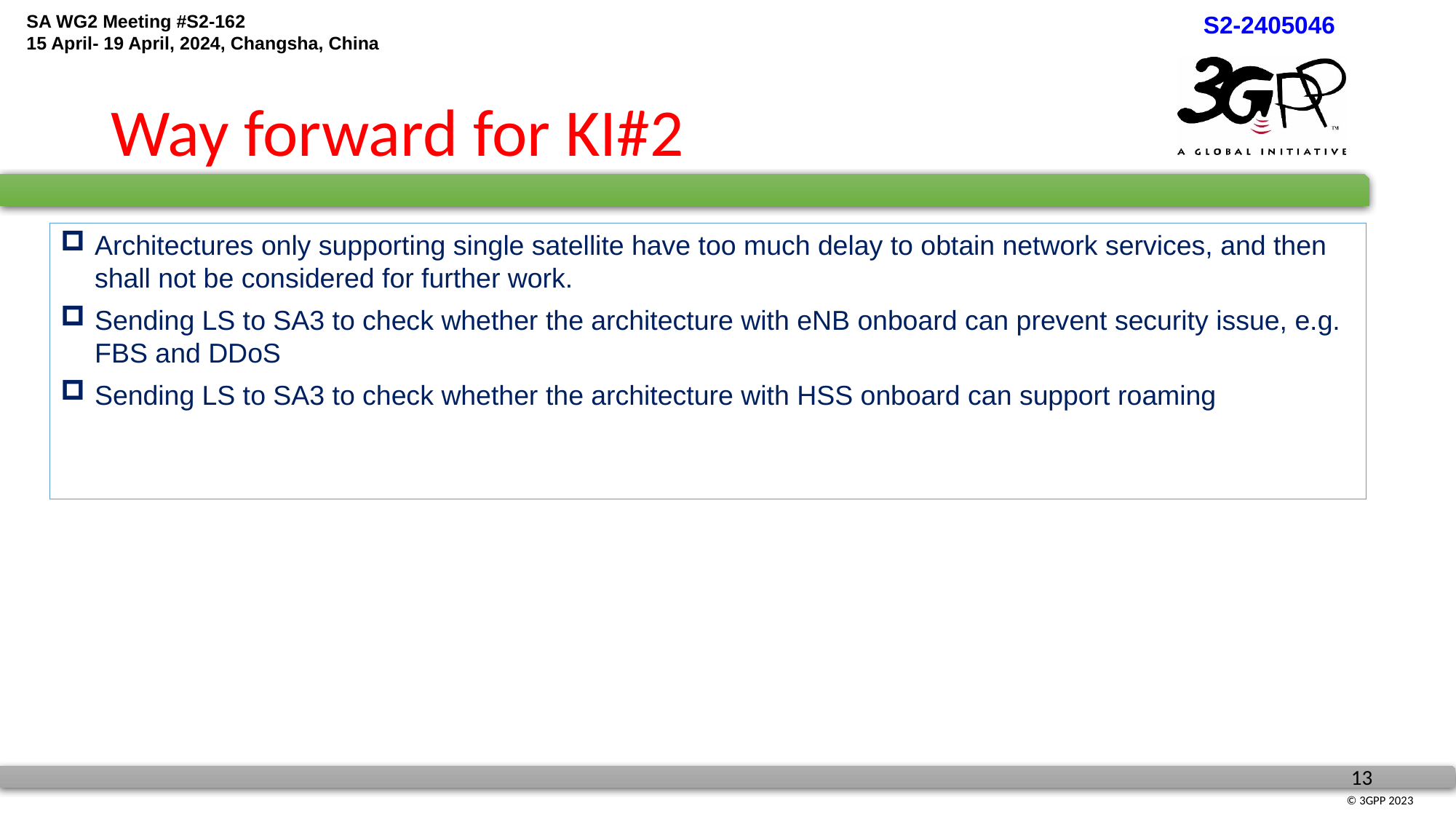

# Way forward for KI#2
Architectures only supporting single satellite have too much delay to obtain network services, and then shall not be considered for further work.
Sending LS to SA3 to check whether the architecture with eNB onboard can prevent security issue, e.g. FBS and DDoS
Sending LS to SA3 to check whether the architecture with HSS onboard can support roaming